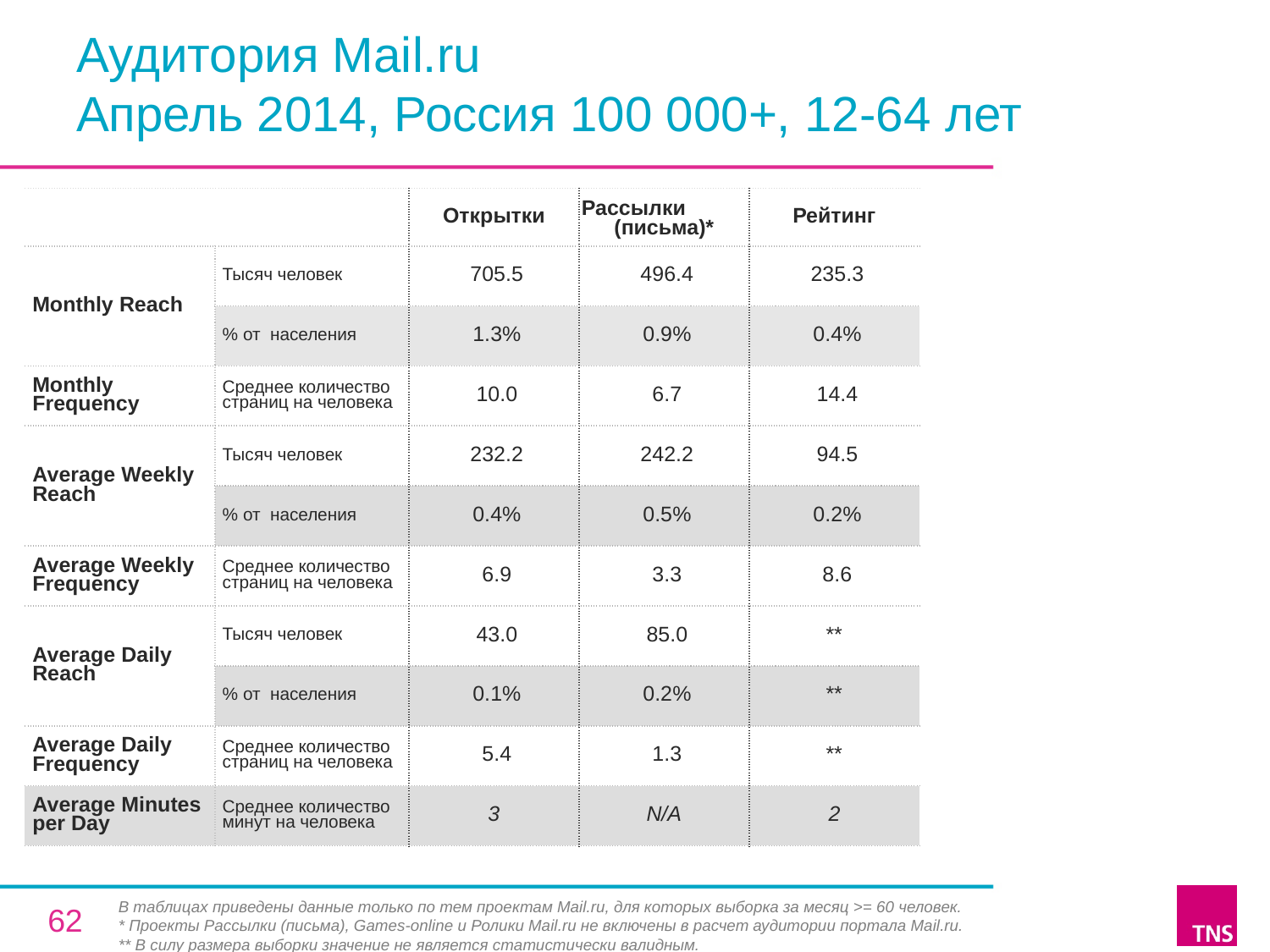

# Аудитория Mail.ru Апрель 2014, Россия 100 000+, 12-64 лет
|  |  | Открытки | Рассылки (письма)\* | Рейтинг |
| --- | --- | --- | --- | --- |
| Monthly Reach | Тысяч человек | 705.5 | 496.4 | 235.3 |
|  | % от населения | 1.3% | 0.9% | 0.4% |
| Monthly Frequency | Среднее количество страниц на человека | 10.0 | 6.7 | 14.4 |
| Average Weekly Reach | Тысяч человек | 232.2 | 242.2 | 94.5 |
|  | % от населения | 0.4% | 0.5% | 0.2% |
| Average Weekly Frequency | Среднее количество страниц на человека | 6.9 | 3.3 | 8.6 |
| Average Daily Reach | Тысяч человек | 43.0 | 85.0 | \*\* |
|  | % от населения | 0.1% | 0.2% | \*\* |
| Average Daily Frequency | Среднее количество страниц на человека | 5.4 | 1.3 | \*\* |
| Average Minutes per Day | Среднее количество минут на человека | 3 | N/A | 2 |
В таблицах приведены данные только по тем проектам Mail.ru, для которых выборка за месяц >= 60 человек.
* Проекты Рассылки (письма), Games-online и Ролики Mail.ru не включены в расчет аудитории портала Mail.ru.
** В силу размера выборки значение не является статистически валидным.
62